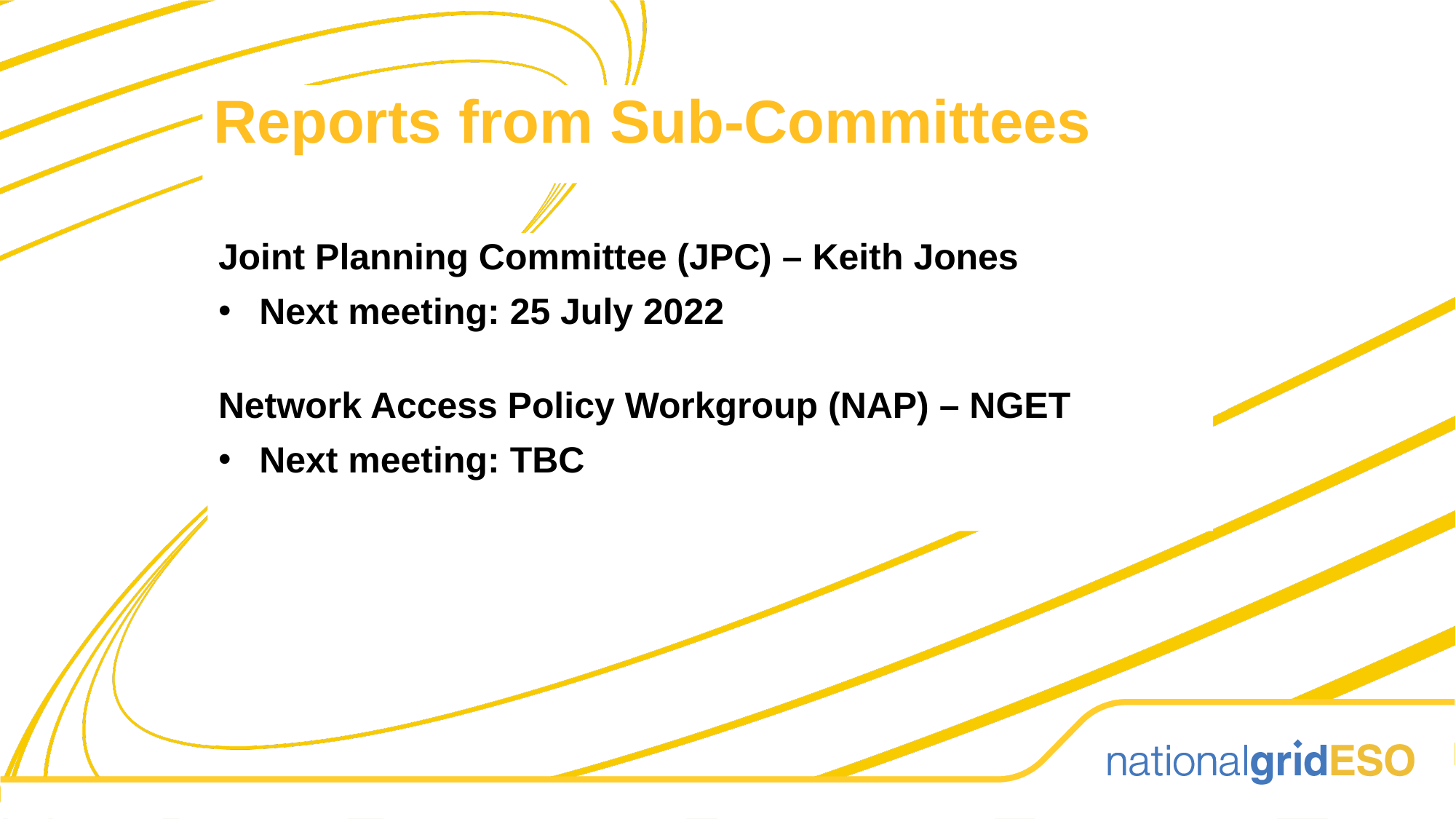

Reports from Sub-Committees
Joint Planning Committee (JPC) – Keith Jones
Next meeting: 25 July 2022
Network Access Policy Workgroup (NAP) – NGET
Next meeting: TBC